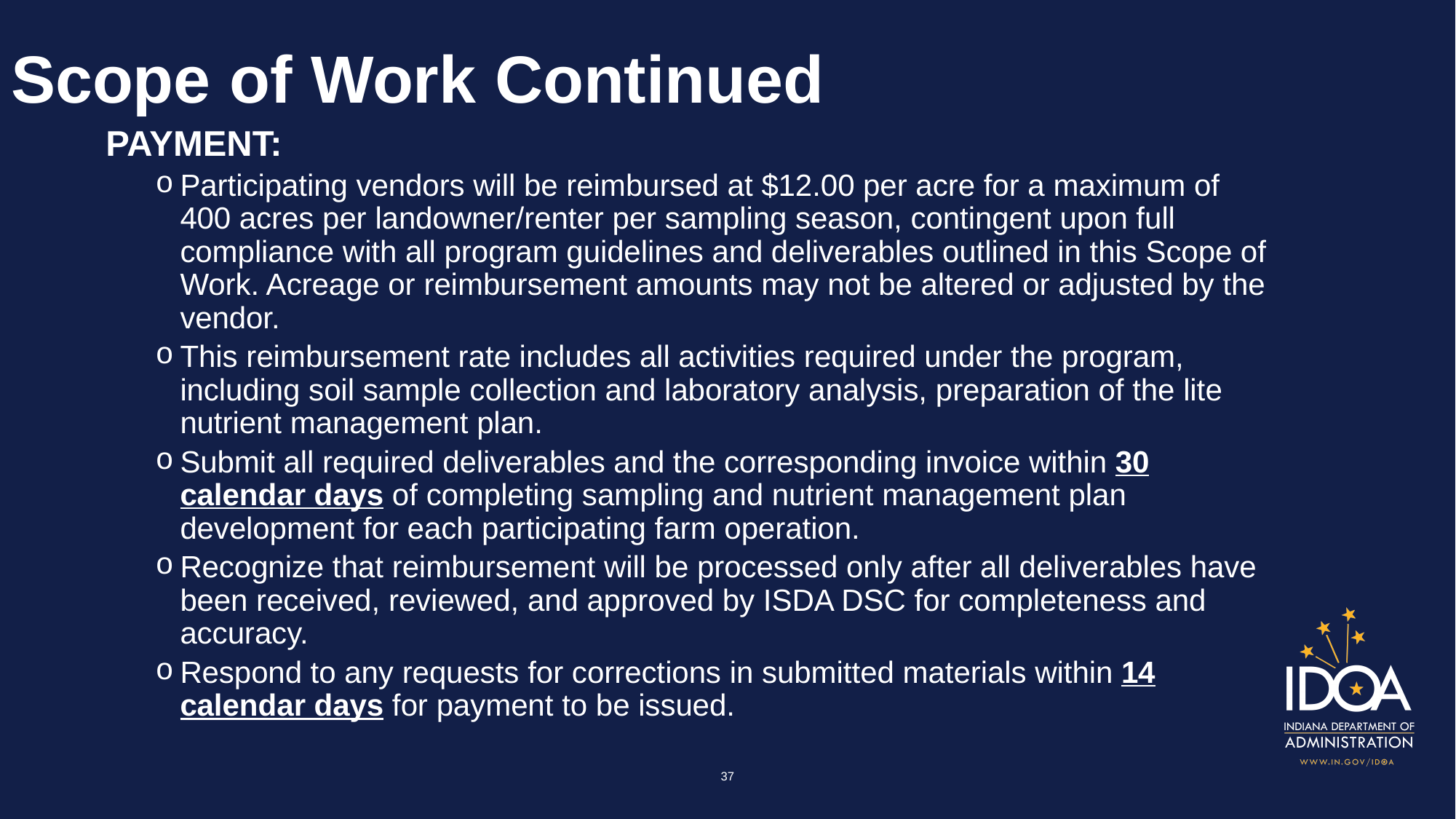

# Scope of Work Continued
PAYMENT:
Participating vendors will be reimbursed at $12.00 per acre for a maximum of 400 acres per landowner/renter per sampling season, contingent upon full compliance with all program guidelines and deliverables outlined in this Scope of Work. Acreage or reimbursement amounts may not be altered or adjusted by the vendor.
This reimbursement rate includes all activities required under the program, including soil sample collection and laboratory analysis, preparation of the lite nutrient management plan.
Submit all required deliverables and the corresponding invoice within 30 calendar days of completing sampling and nutrient management plan development for each participating farm operation.
Recognize that reimbursement will be processed only after all deliverables have been received, reviewed, and approved by ISDA DSC for completeness and accuracy.
Respond to any requests for corrections in submitted materials within 14 calendar days for payment to be issued.

37